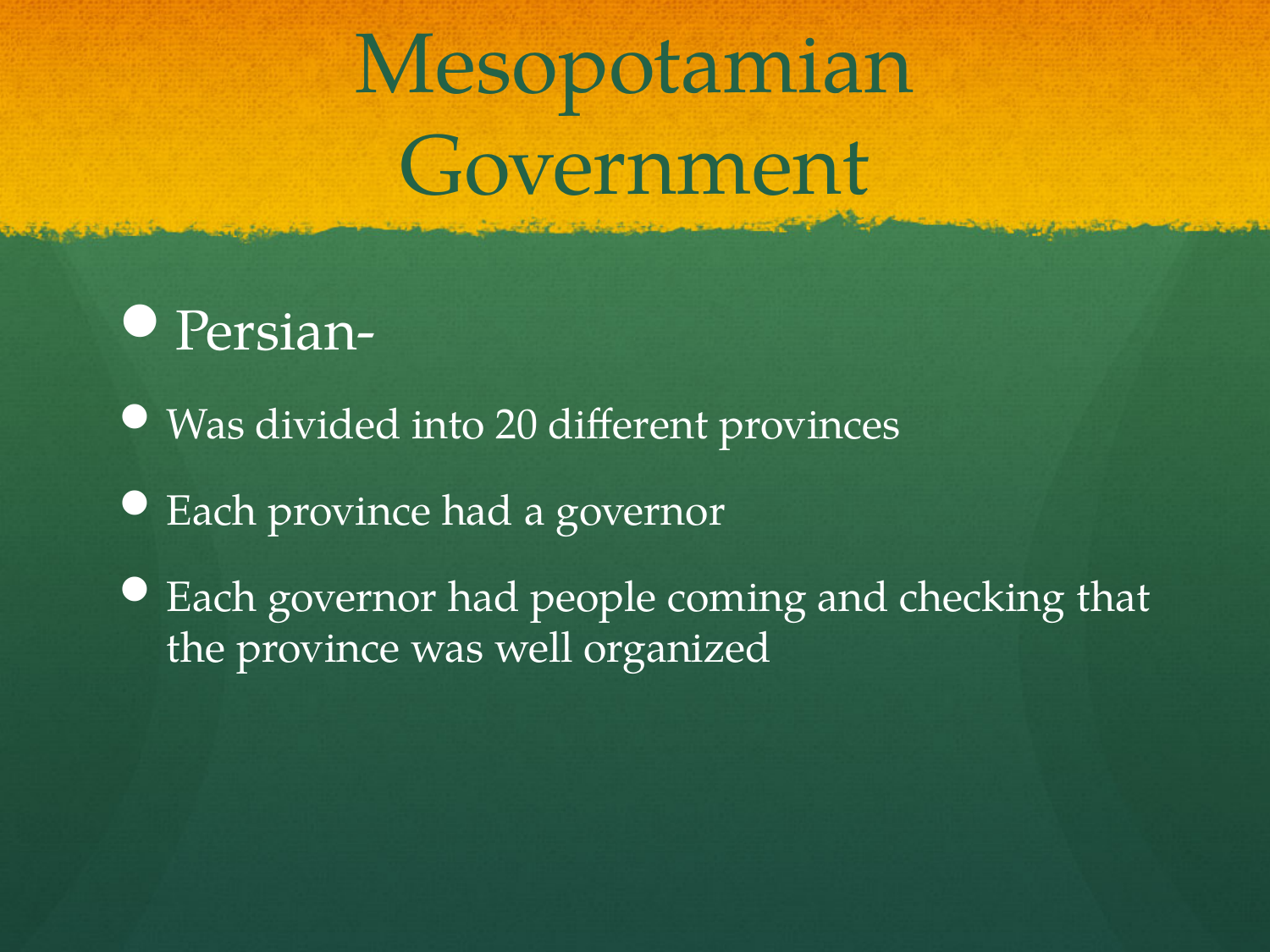

# Mesopotamian Government
Persian-
Was divided into 20 different provinces
Each province had a governor
Each governor had people coming and checking that the province was well organized